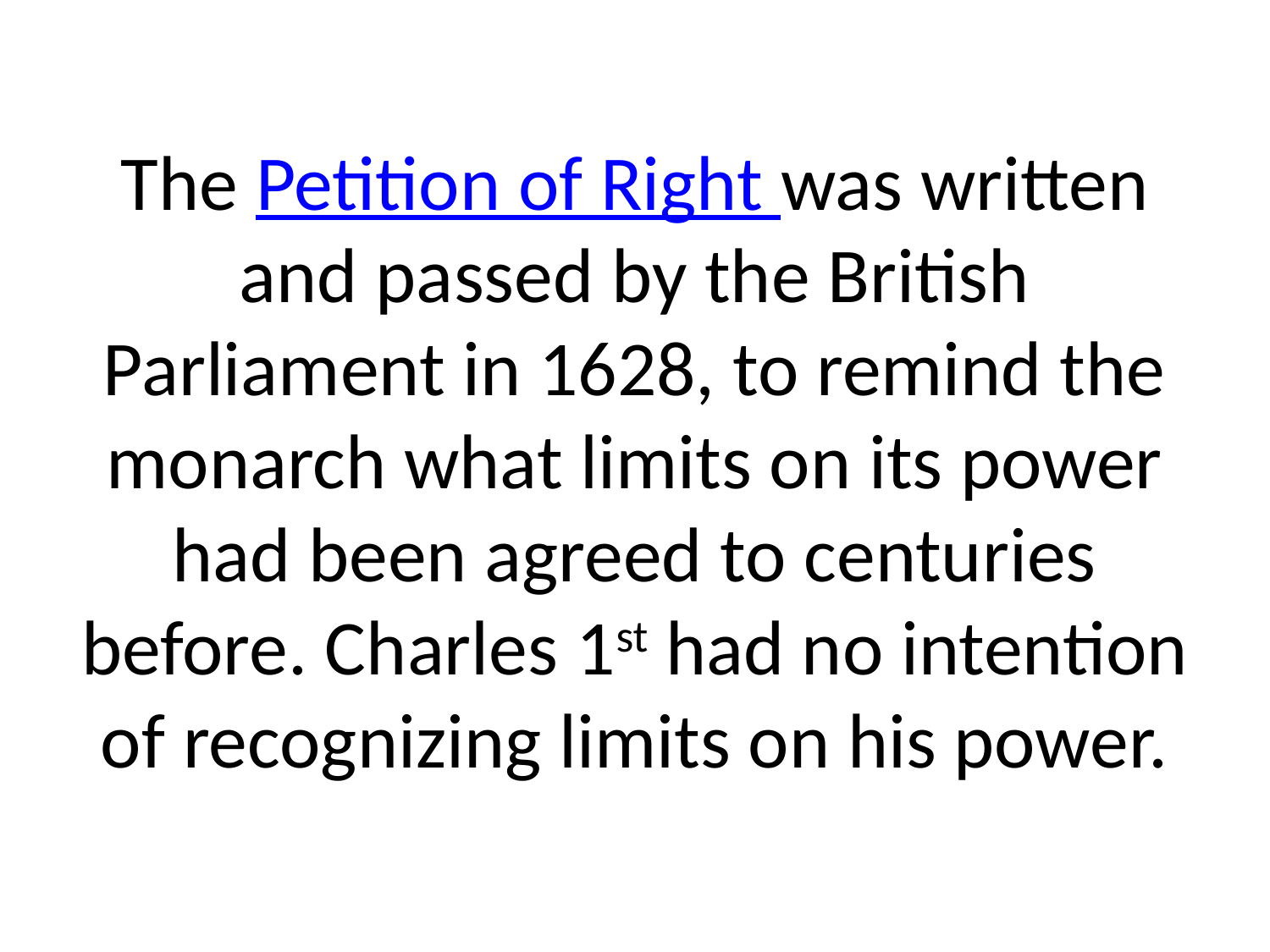

# The Petition of Right was written and passed by the British Parliament in 1628, to remind the monarch what limits on its power had been agreed to centuries before. Charles 1st had no intention of recognizing limits on his power.